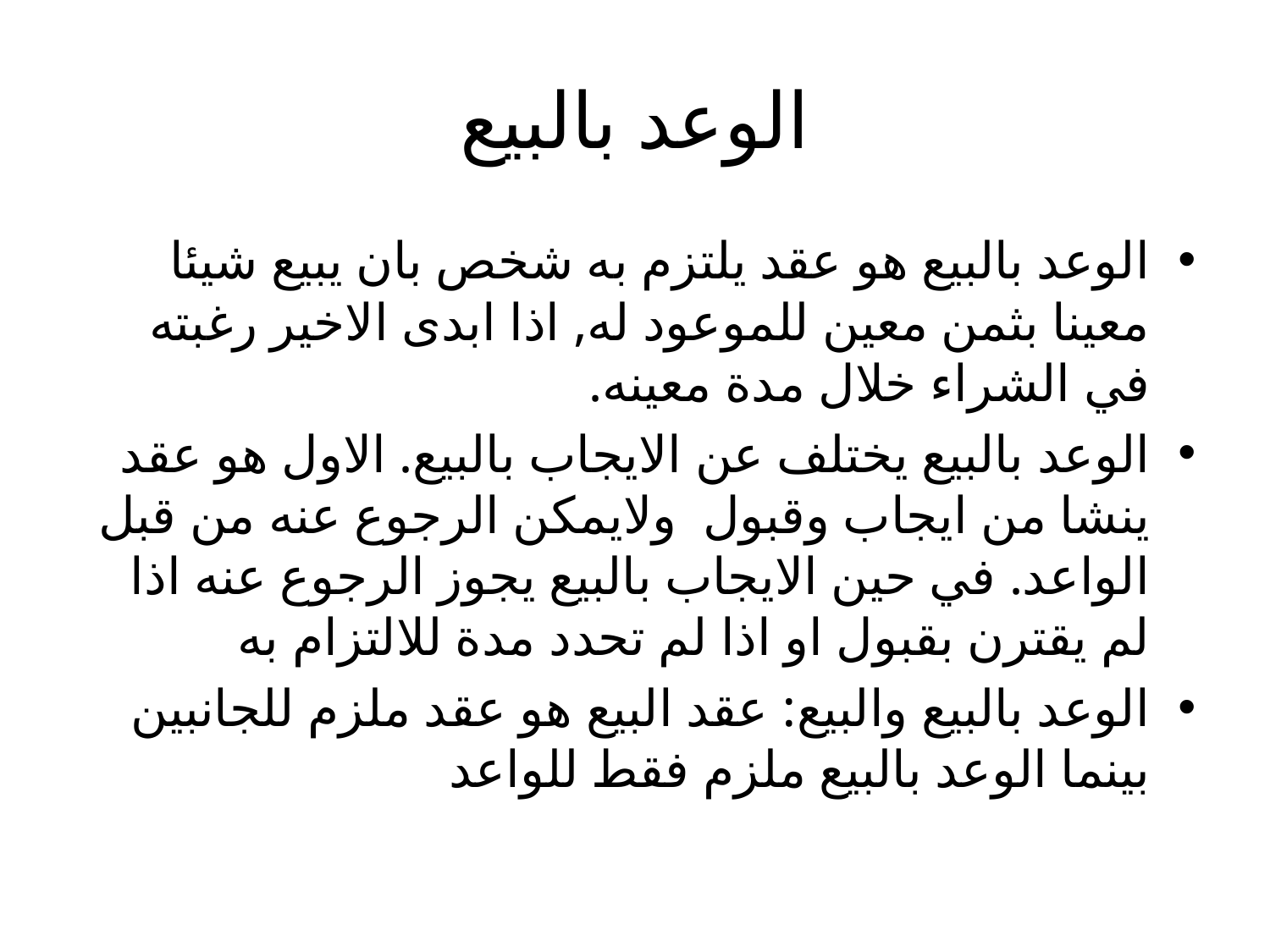

# الوعد بالبيع
الوعد بالبيع هو عقد يلتزم به شخص بان يبيع شيئا معينا بثمن معين للموعود له, اذا ابدى الاخير رغبته في الشراء خلال مدة معينه.
الوعد بالبيع يختلف عن الايجاب بالبيع. الاول هو عقد ينشا من ايجاب وقبول  ولايمكن الرجوع عنه من قبل الواعد. في حين الايجاب بالبيع يجوز الرجوع عنه اذا لم يقترن بقبول او اذا لم تحدد مدة للالتزام به
الوعد بالبيع والبيع: عقد البيع هو عقد ملزم للجانبين بينما الوعد بالبيع ملزم فقط للواعد